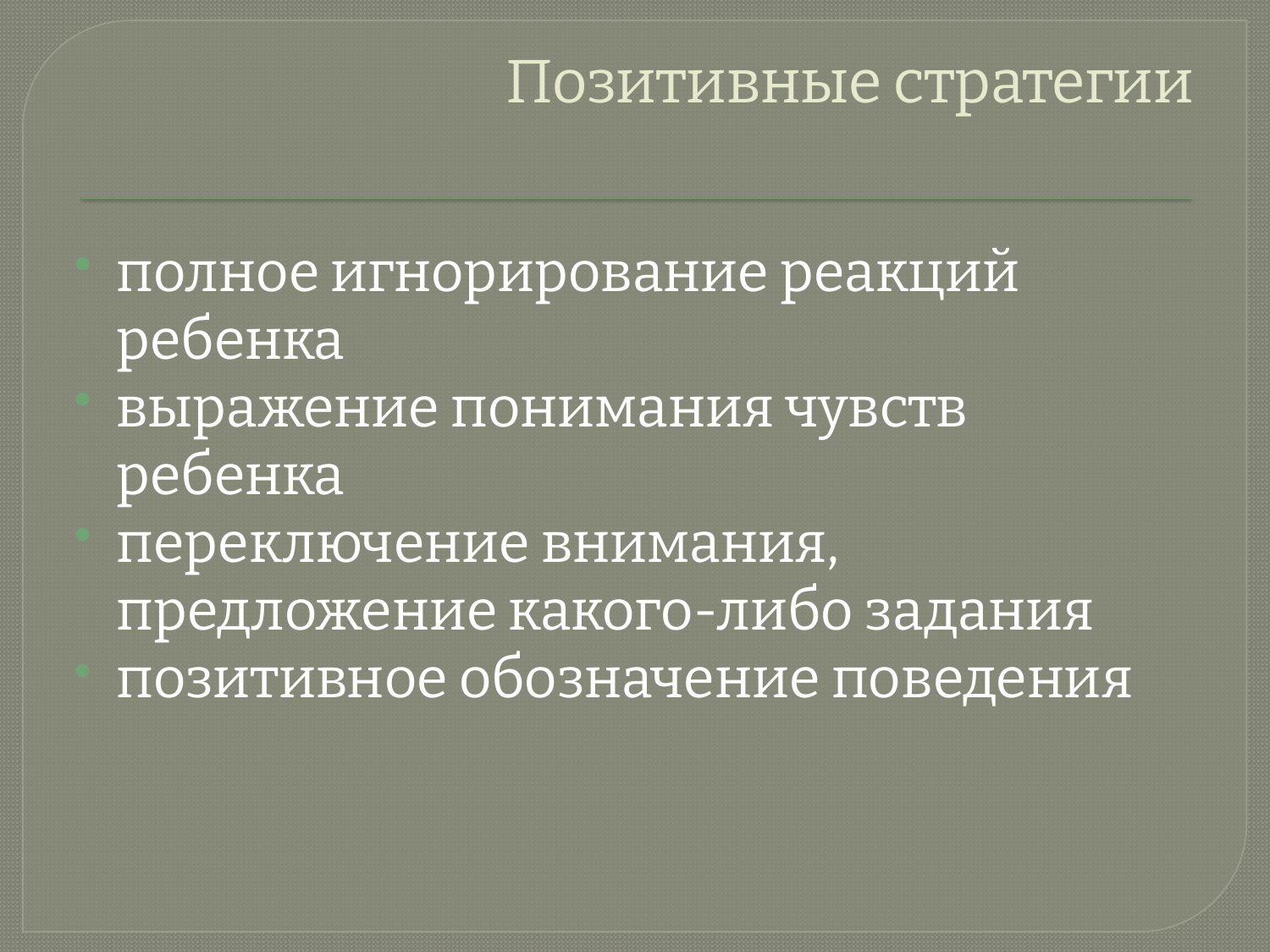

# Позитивные стратегии
полное игнорирование реакций ребенка
выражение понимания чувств ребенка
переключение внимания, предложение какого-либо задания
позитивное обозначение поведения